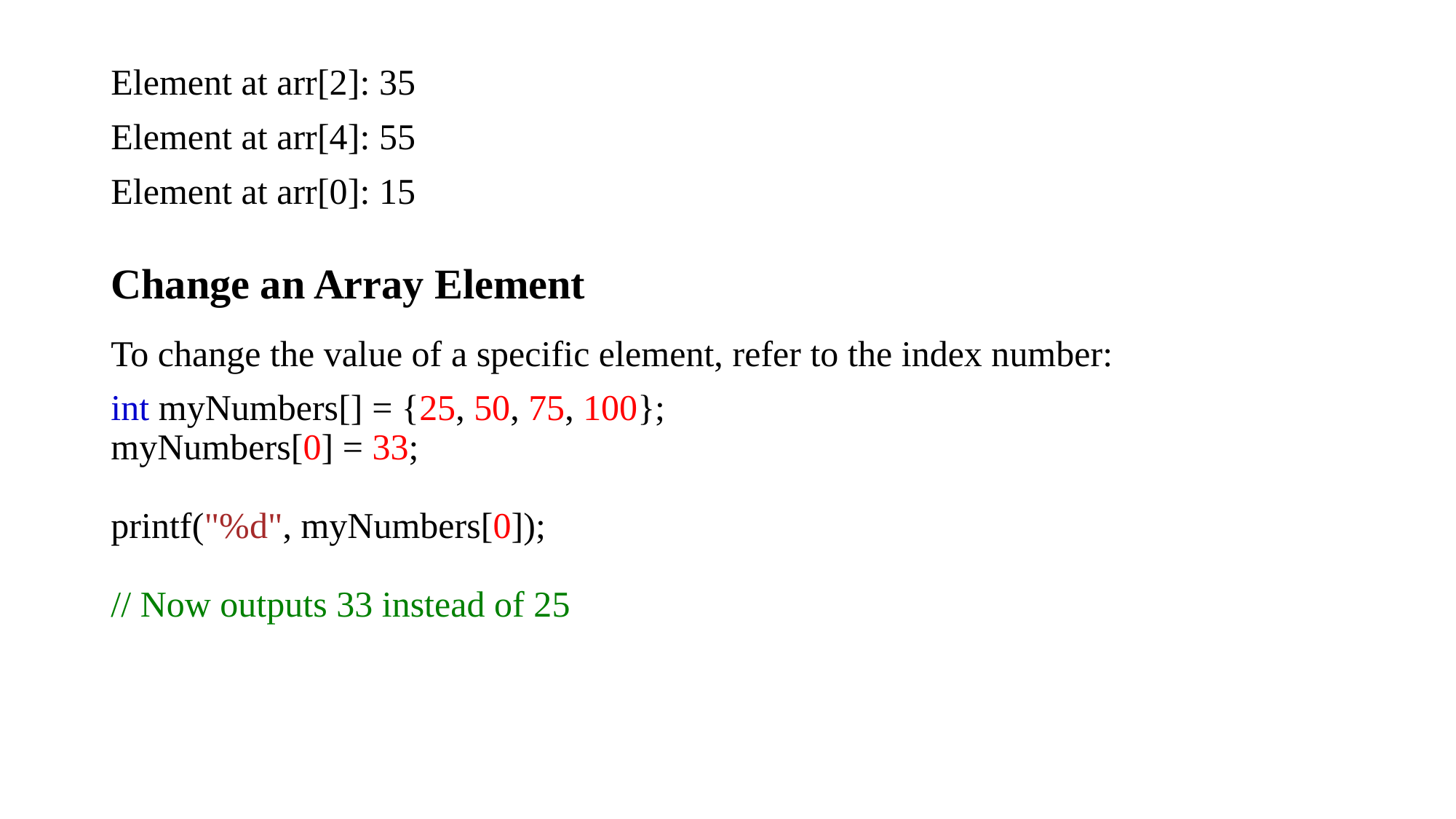

Element at arr[2]: 35
Element at arr[4]: 55
Element at arr[0]: 15
Change an Array Element
To change the value of a specific element, refer to the index number:
int myNumbers[] = {25, 50, 75, 100};
myNumbers[0] = 33;
printf("%d", myNumbers[0]);
// Now outputs 33 instead of 25